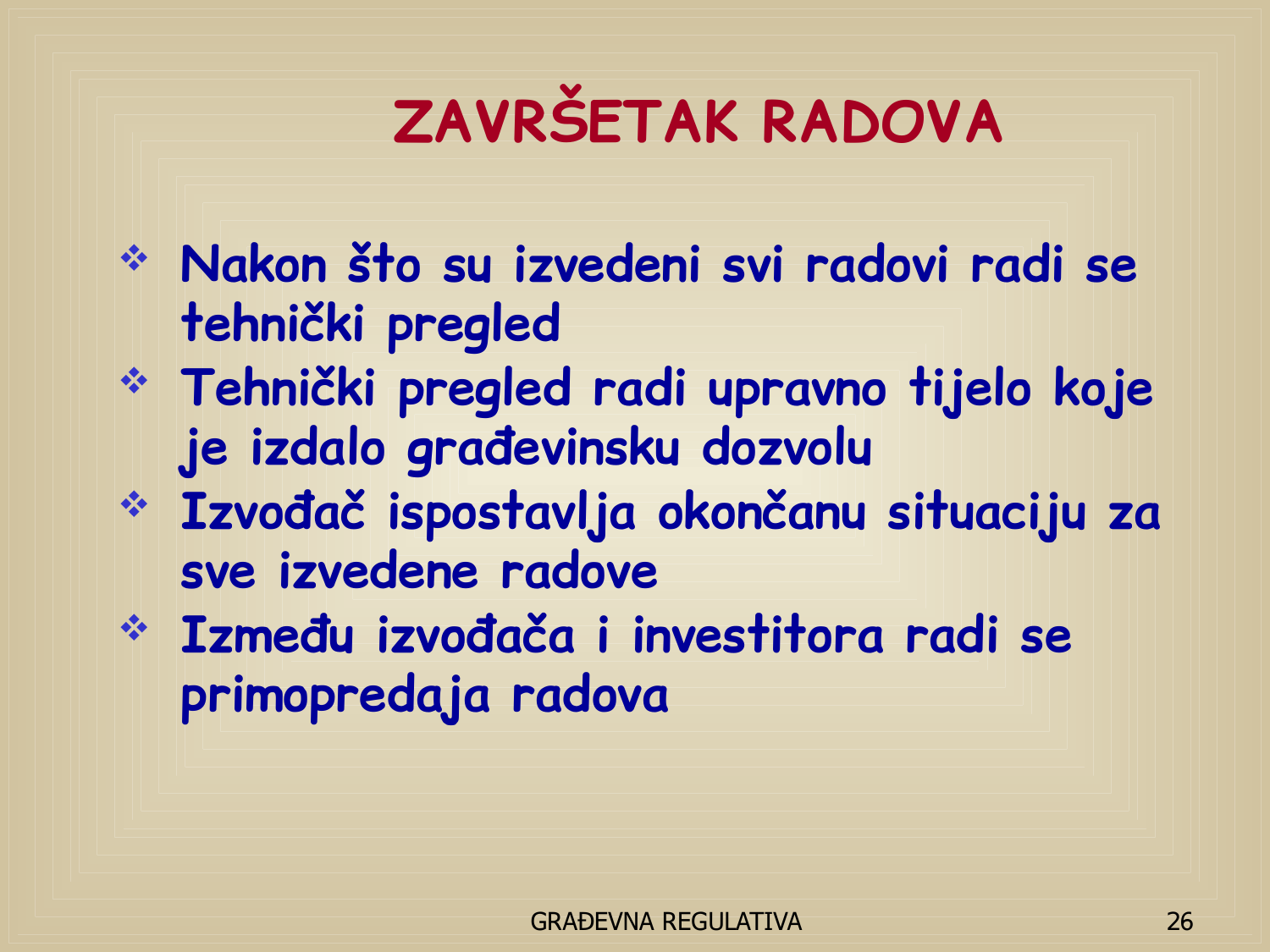

# ZAVRŠETAK RADOVA
Nakon što su izvedeni svi radovi radi se tehnički pregled
Tehnički pregled radi upravno tijelo koje je izdalo građevinsku dozvolu
Izvođač ispostavlja okončanu situaciju za sve izvedene radove
Između izvođača i investitora radi se primopredaja radova
GRAĐEVNA REGULATIVA
26